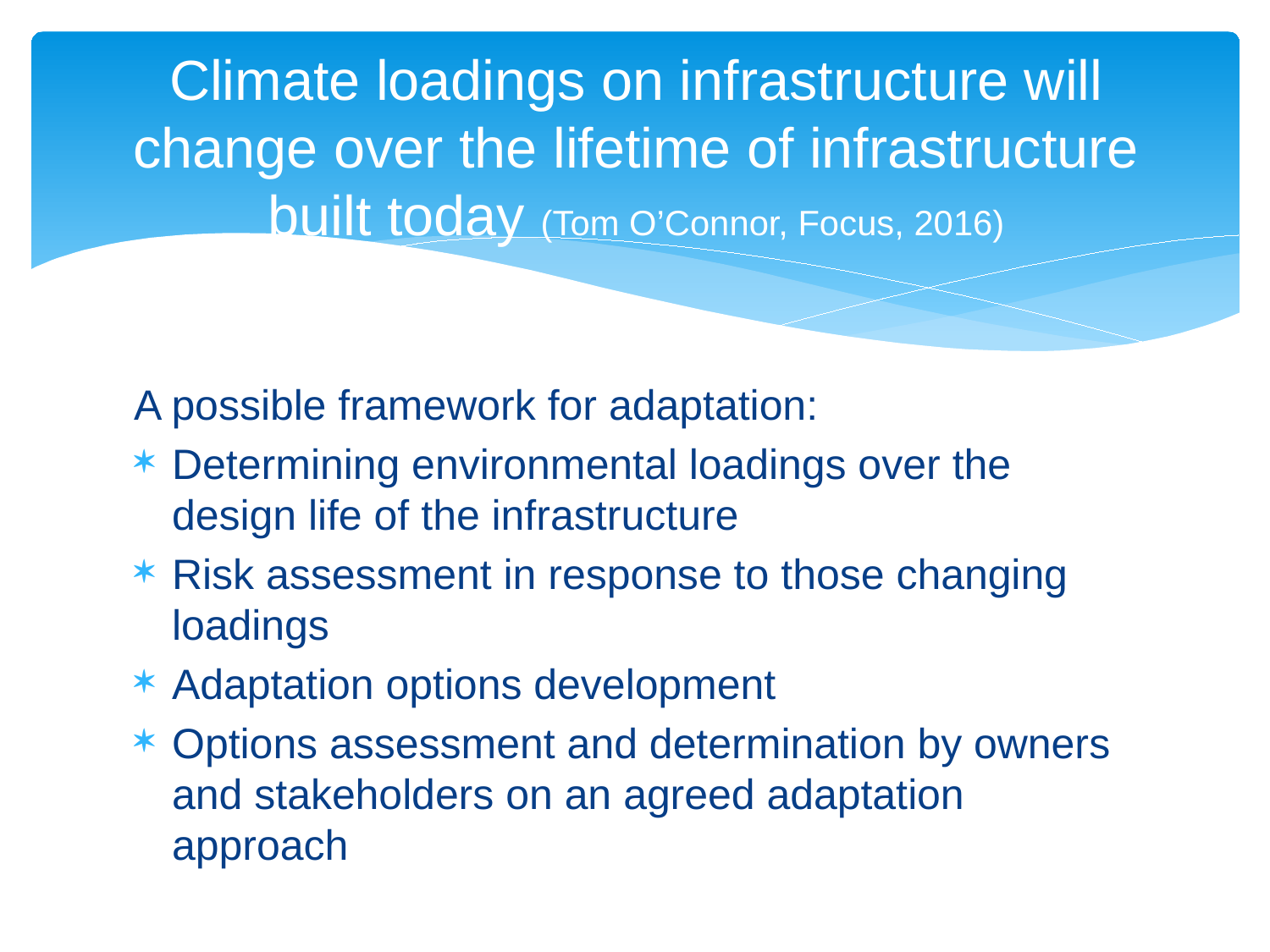

# Climate loadings on infrastructure will change over the lifetime of infrastructure built today (Tom O’Connor, Focus, 2016)
A possible framework for adaptation:
Determining environmental loadings over the design life of the infrastructure
Risk assessment in response to those changing loadings
Adaptation options development
Options assessment and determination by owners and stakeholders on an agreed adaptation approach